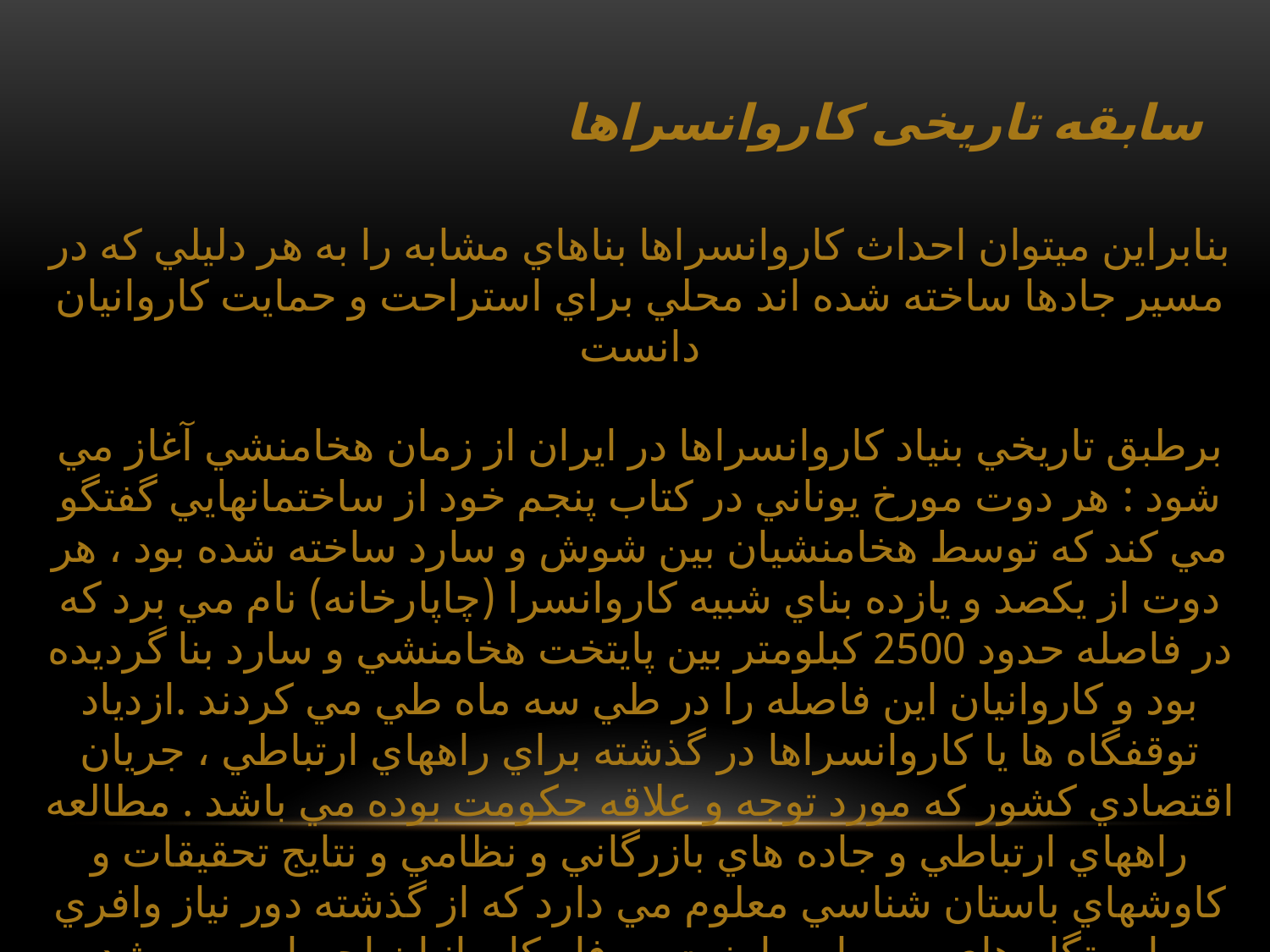

سابقه تاریخی کاروانسراها
بنابراين ميتوان احداث كاروانسراها بناهاي مشابه را به هر دليلي كه در مسير جادها ساخته شده اند محلي براي استراحت و حمايت كاروانيان دانست
برطبق تاريخي بنياد كاروانسراها در ايران از زمان هخامنشي آغاز مي شود : هر دوت مورخ يوناني در كتاب پنجم خود از ساختمانهايي گفتگو مي كند كه توسط هخامنشيان بين شوش و سارد ساخته شده بود ، هر دوت از يكصد و يازده بناي شبيه كاروانسرا (چاپارخانه) نام مي برد كه در فاصله حدود 2500 كبلومتر بين پايتخت هخامنشي و سارد بنا گرديده بود و كاروانيان اين فاصله را در طي سه ماه طي مي كردند .ازدياد توقفگاه ها يا كاروانسراها در گذشته براي راههاي ارتباطي ، جريان اقتصادي كشور كه مورد توجه و علاقه حكومت بوده مي باشد . مطالعه راههاي ارتباطي و جاده هاي بازرگاني و نظامي و نتايج تحقيقات و كاوشهاي باستان شناسي معلوم مي دارد كه از گذشته دور نياز وافري به ايستگاه هاي بين راه و امنيت و رفاه كاروانيان احساس مي شده است